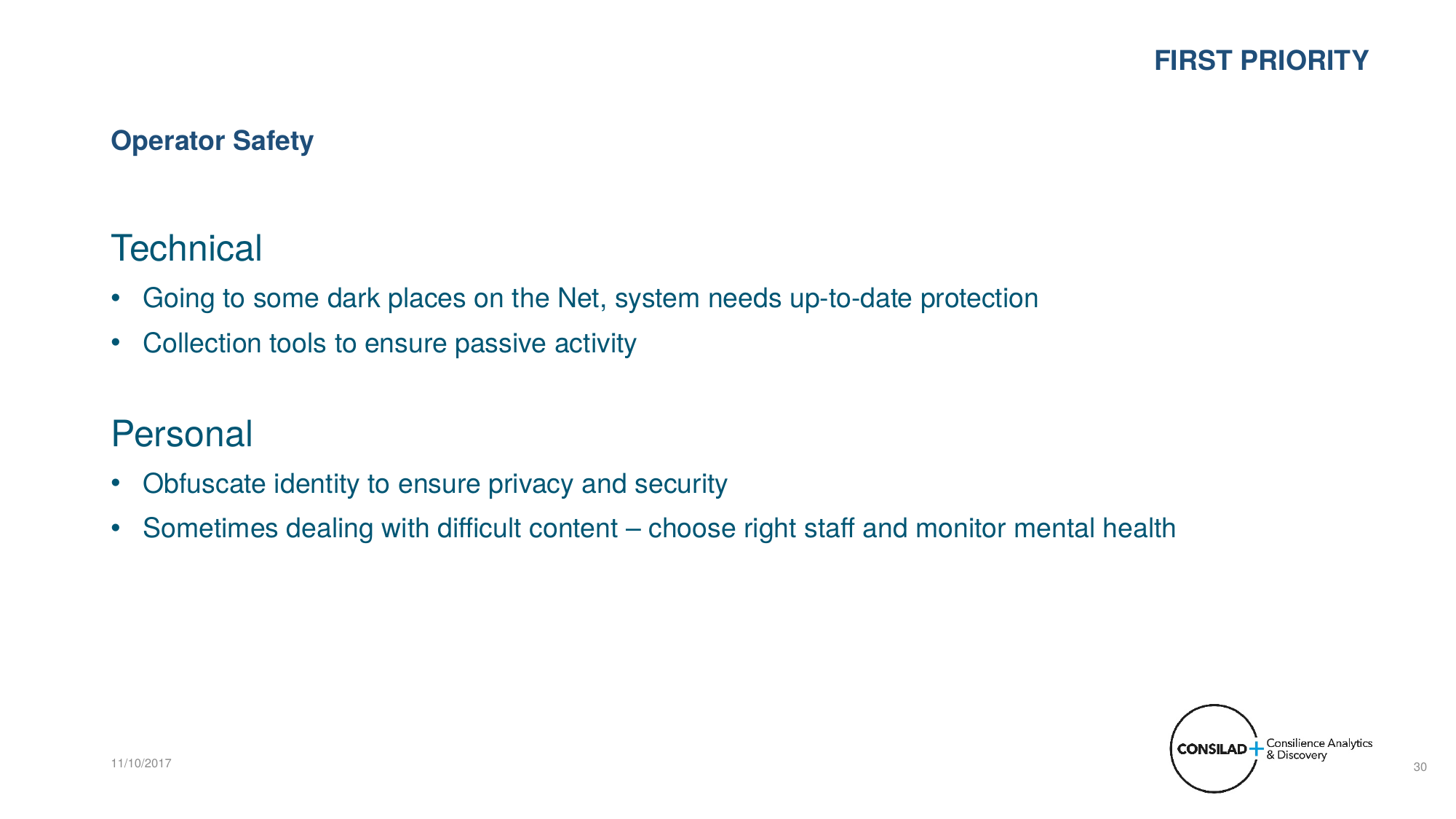

FIRST PRIORITY
# Operator Safety
Technical
Going to some dark places on the Net, system needs up-to-date protection
Collection tools to ensure passive activity

Personal
Obfuscate identity to ensure privacy and security
Sometimes dealing with difficult content – choose right staff and monitor mental health

11/10/2017
30